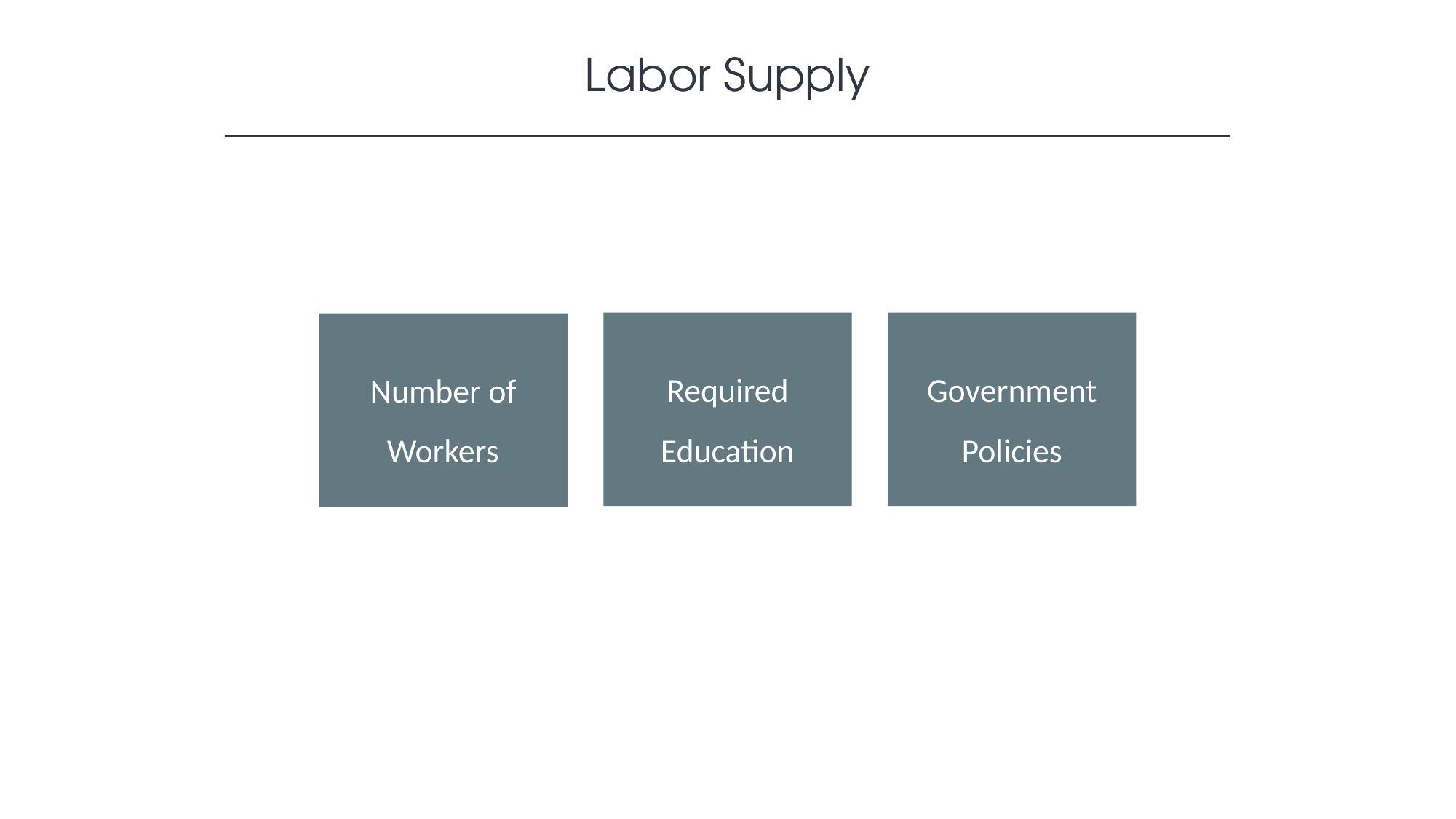

Labor Supply

Required Education

Government Policies

Number of Workers